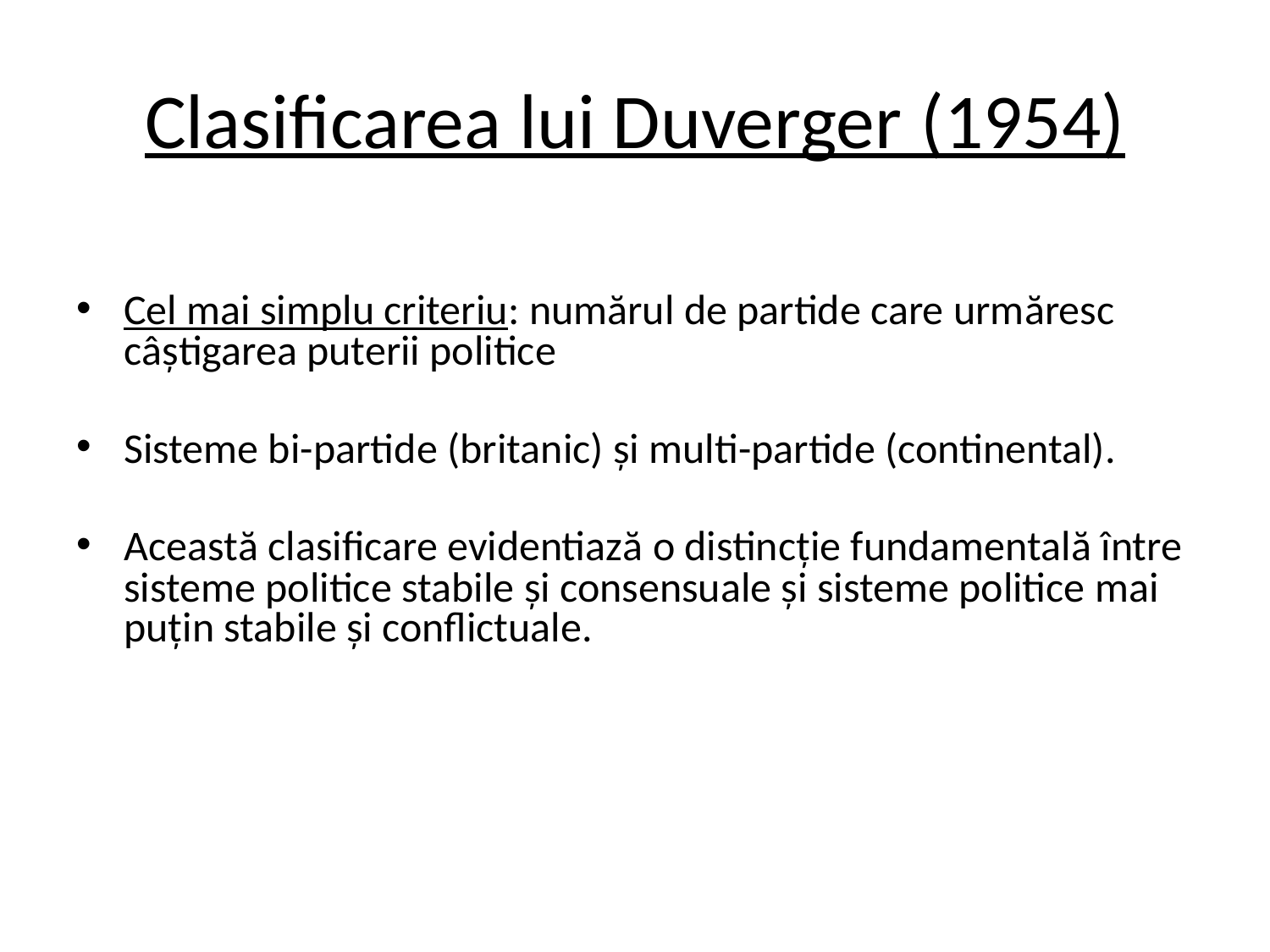

# Clasificarea lui Duverger (1954)
Cel mai simplu criteriu: numărul de partide care urmăresc câștigarea puterii politice

Sisteme bi-partide (britanic) și multi-partide (continental).

Această clasificare evidentiază o distincție fundamentală între sisteme politice stabile și consensuale și sisteme politice mai puțin stabile și conflictuale.